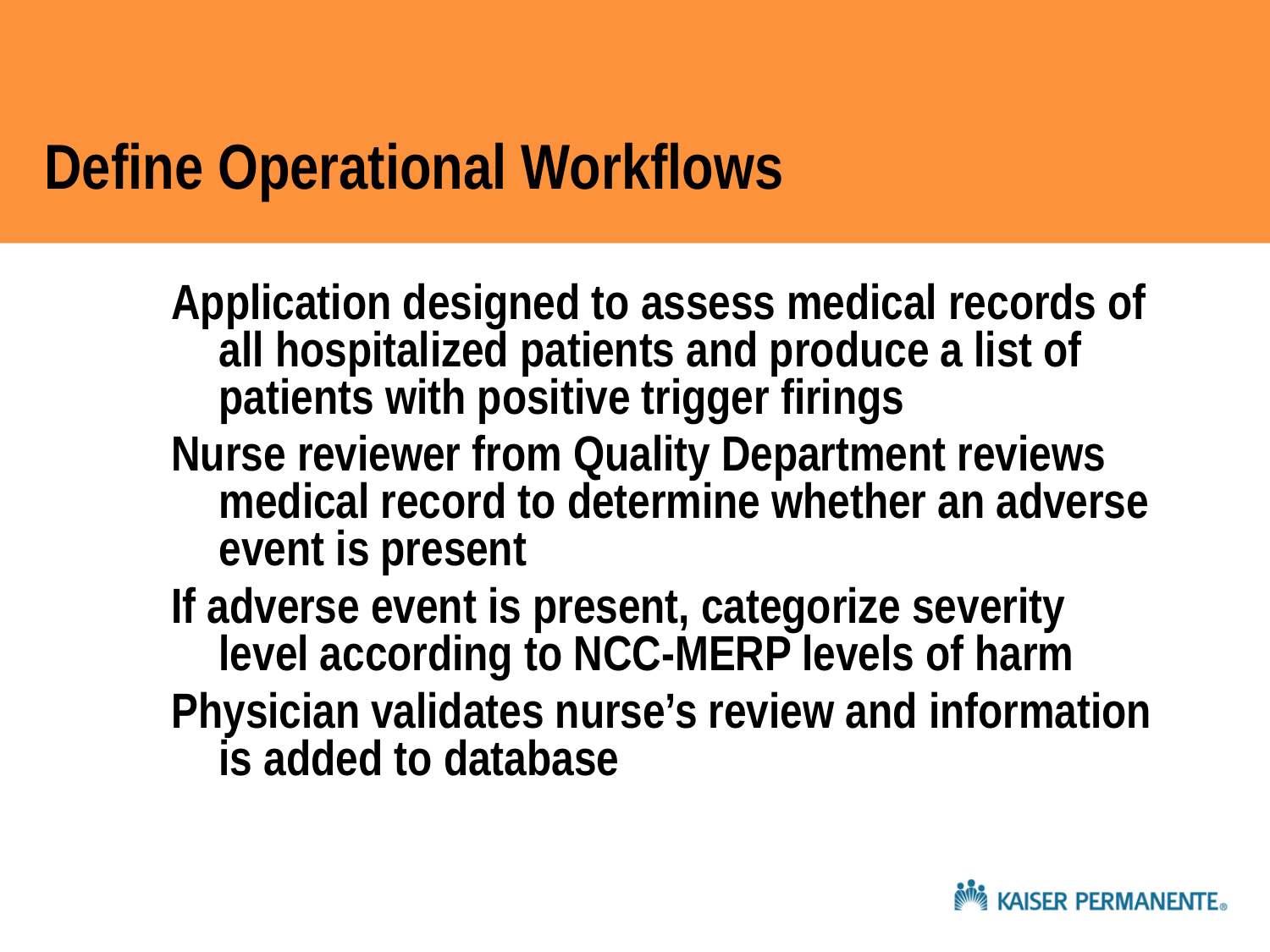

# Define Operational Workflows
Application designed to assess medical records of all hospitalized patients and produce a list of patients with positive trigger firings
Nurse reviewer from Quality Department reviews medical record to determine whether an adverse event is present
If adverse event is present, categorize severity level according to NCC-MERP levels of harm
Physician validates nurse’s review and information is added to database